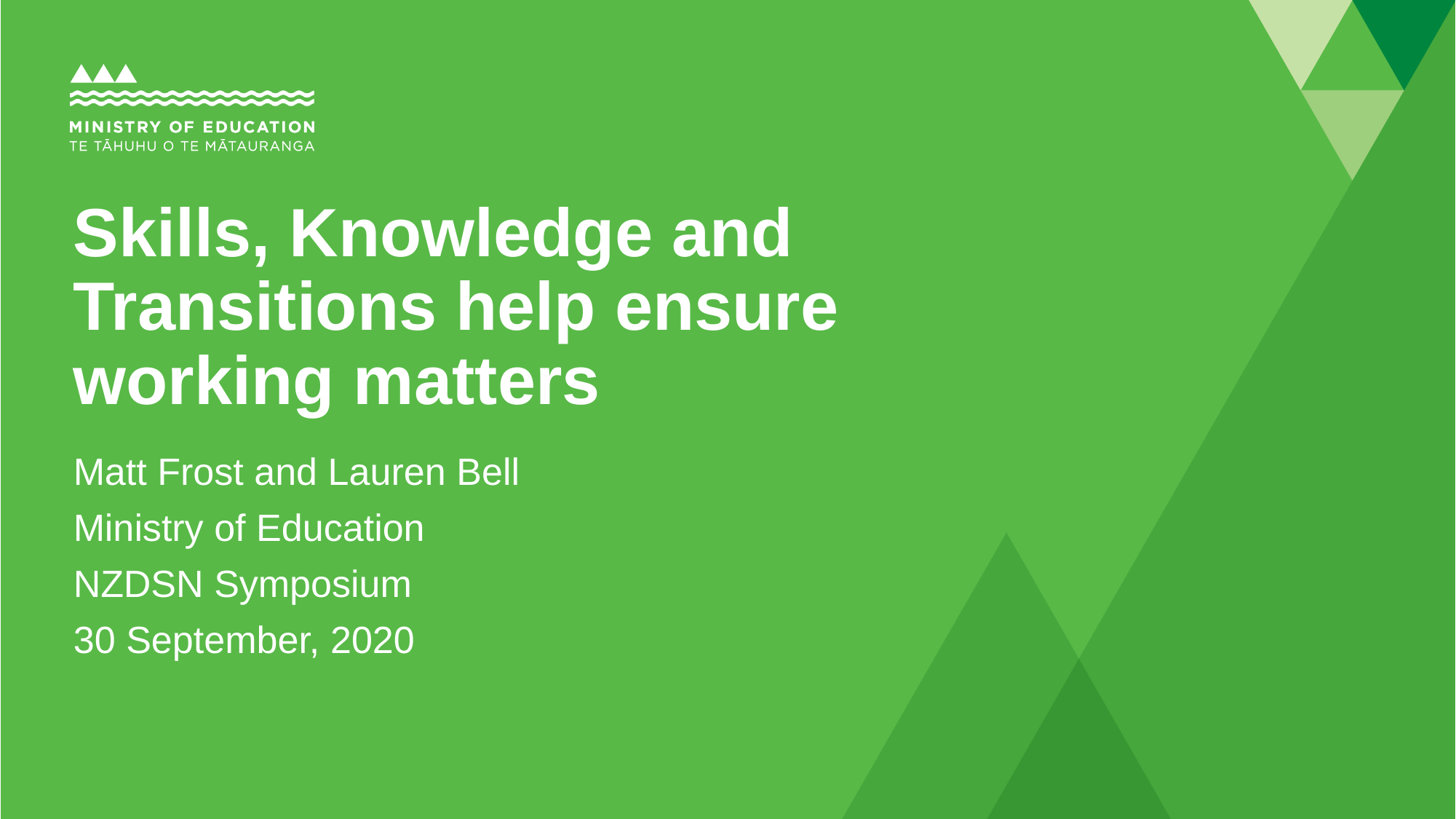

# Skills, Knowledge and Transitions help ensure working matters
Matt Frost and Lauren Bell
Ministry of Education
NZDSN Symposium
30 September, 2020